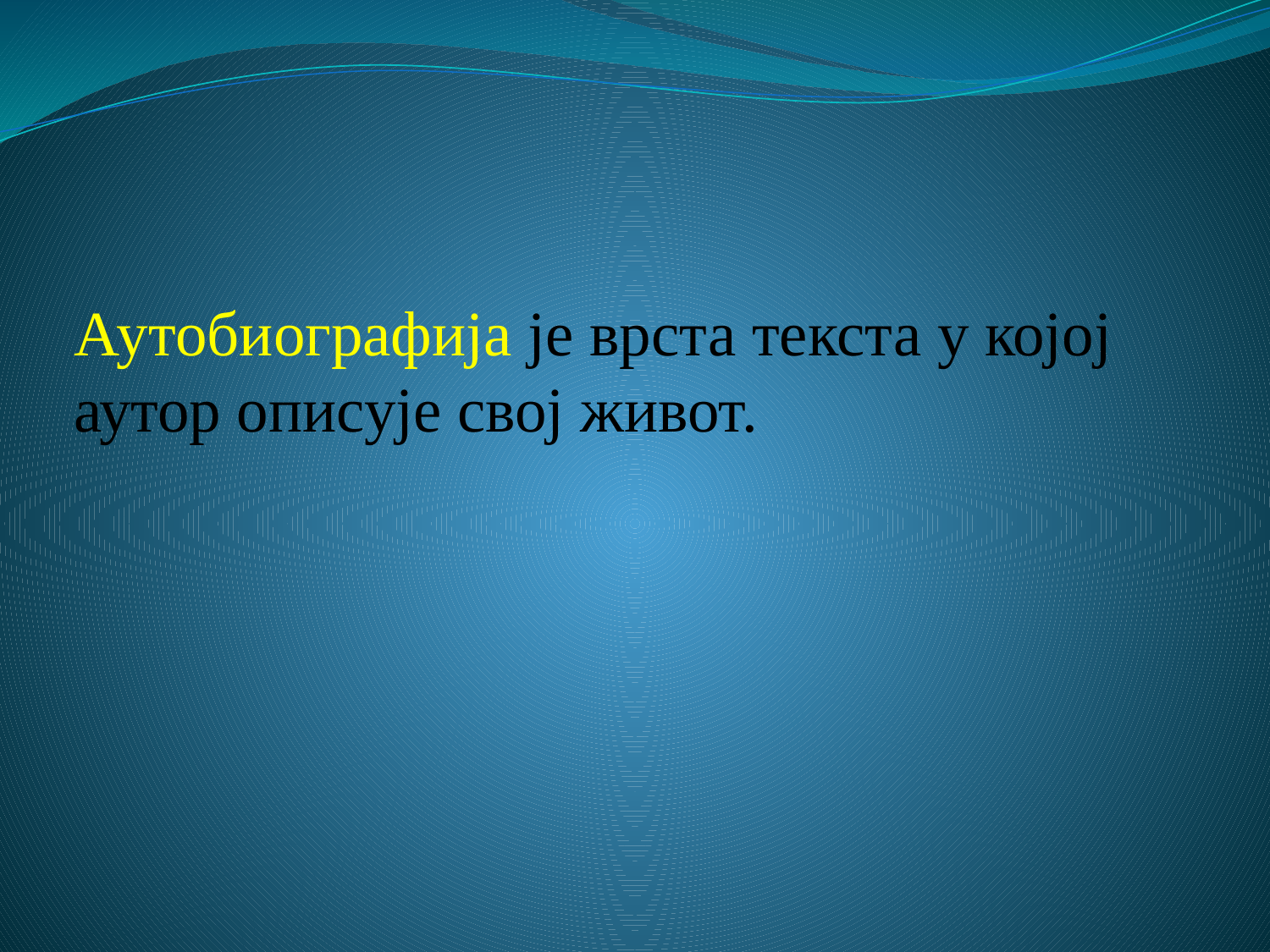

# Аутобиографија је врста текста у којој аутор описује свој живот.